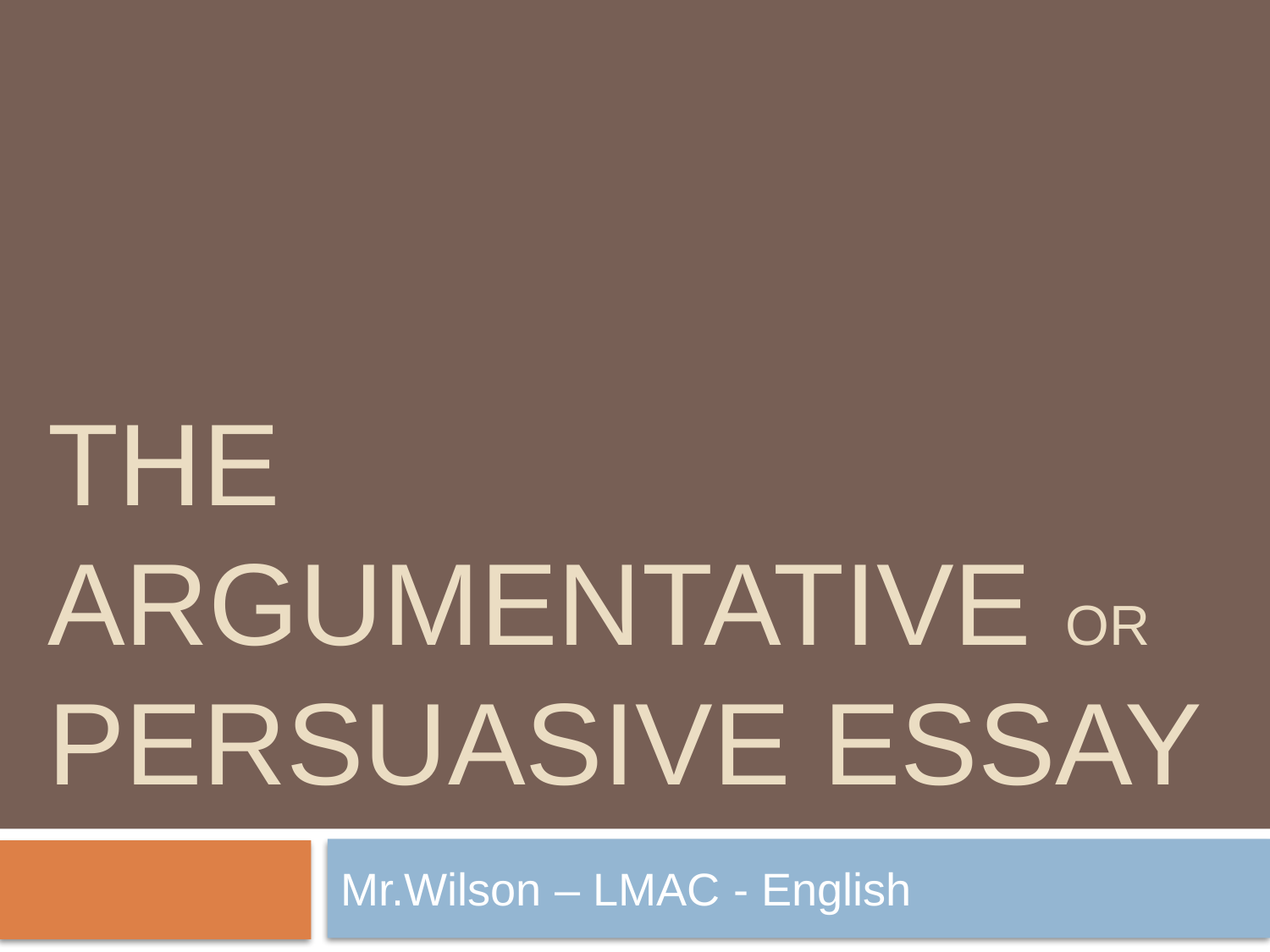

# The Argumentative or Persuasive Essay
Mr.Wilson – LMAC - English